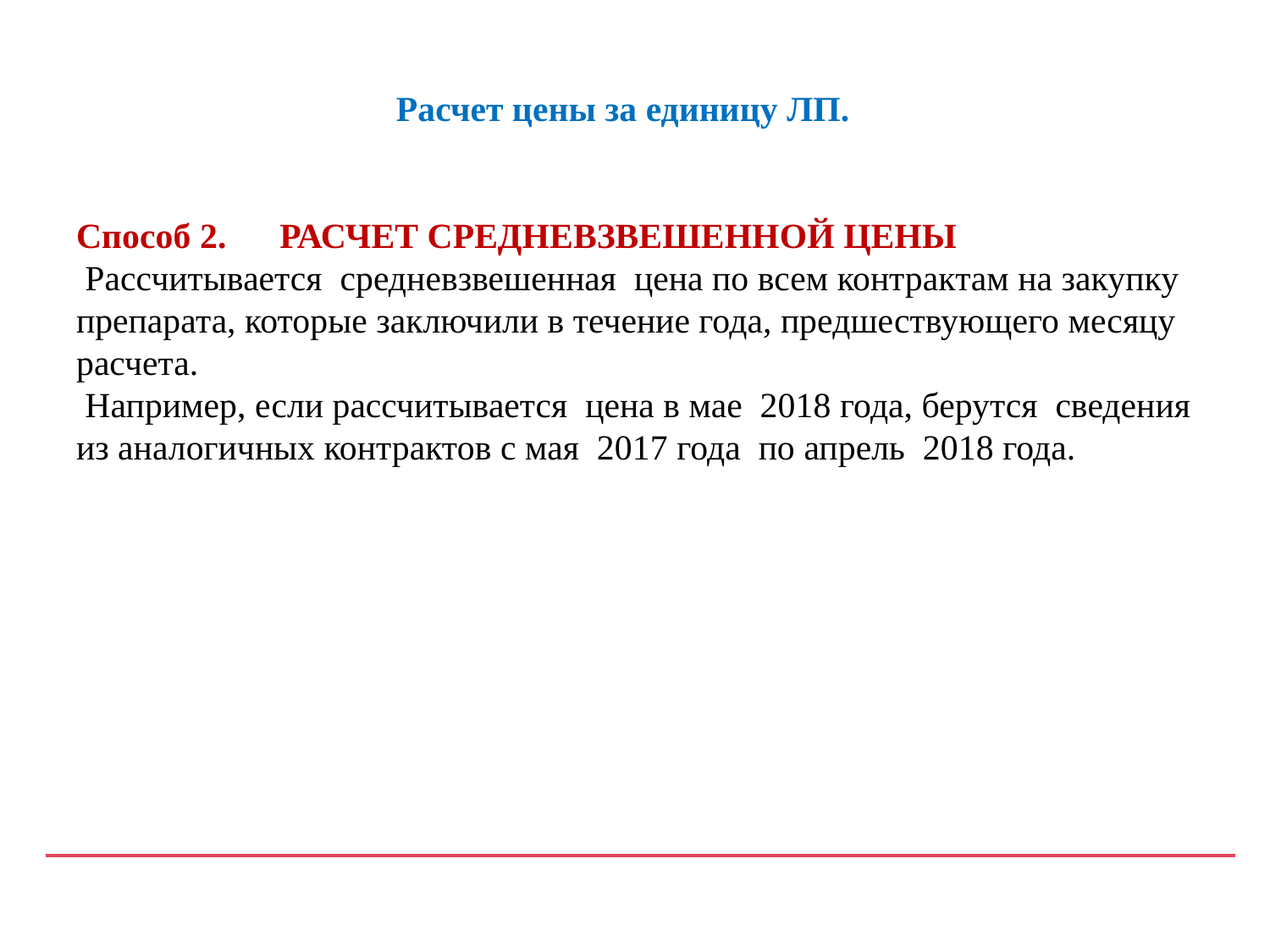

# Расчет цены за единицу ЛП. Способ 2.      РАСЧЕТ СРЕДНЕВЗВЕШЕННОЙ ЦЕНЫ Рассчитывается  средневзвешенная  цена по всем контрактам на закупку препарата, которые заключили в течение года, предшествующего месяцу расчета. Например, если рассчитывается  цена в мае  2018 года, берутся  сведения из аналогичных контрактов с мая  2017 года  по апрель  2018 года.